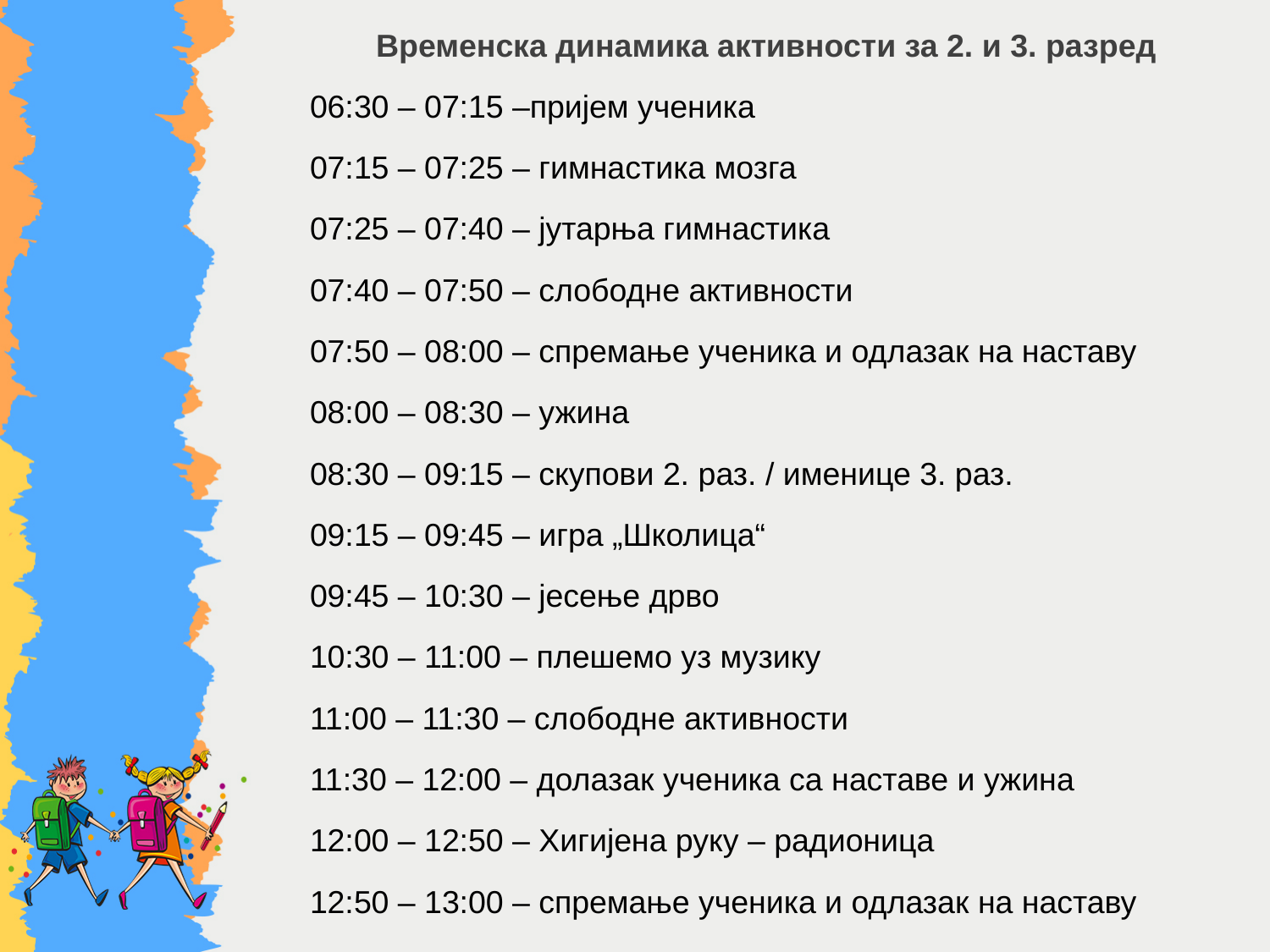

Временска динамика активности за 2. и 3. разред
06:30 – 07:15 –пријем ученика
07:15 – 07:25 – гимнастика мозга
07:25 – 07:40 – јутарња гимнастика
07:40 – 07:50 – слободне активности
07:50 – 08:00 – спремање ученика и одлазак на наставу
08:00 – 08:30 – ужина
08:30 – 09:15 – скупови 2. раз. / именице 3. раз.
09:15 – 09:45 – игра „Школица“
09:45 – 10:30 – јесење дрво
10:30 – 11:00 – плешемо уз музику
11:00 – 11:30 – слободне активности
11:30 – 12:00 – долазак ученика са наставе и ужина
12:00 – 12:50 – Хигијена руку – радионица
12:50 – 13:00 – спремање ученика и одлазак на наставу